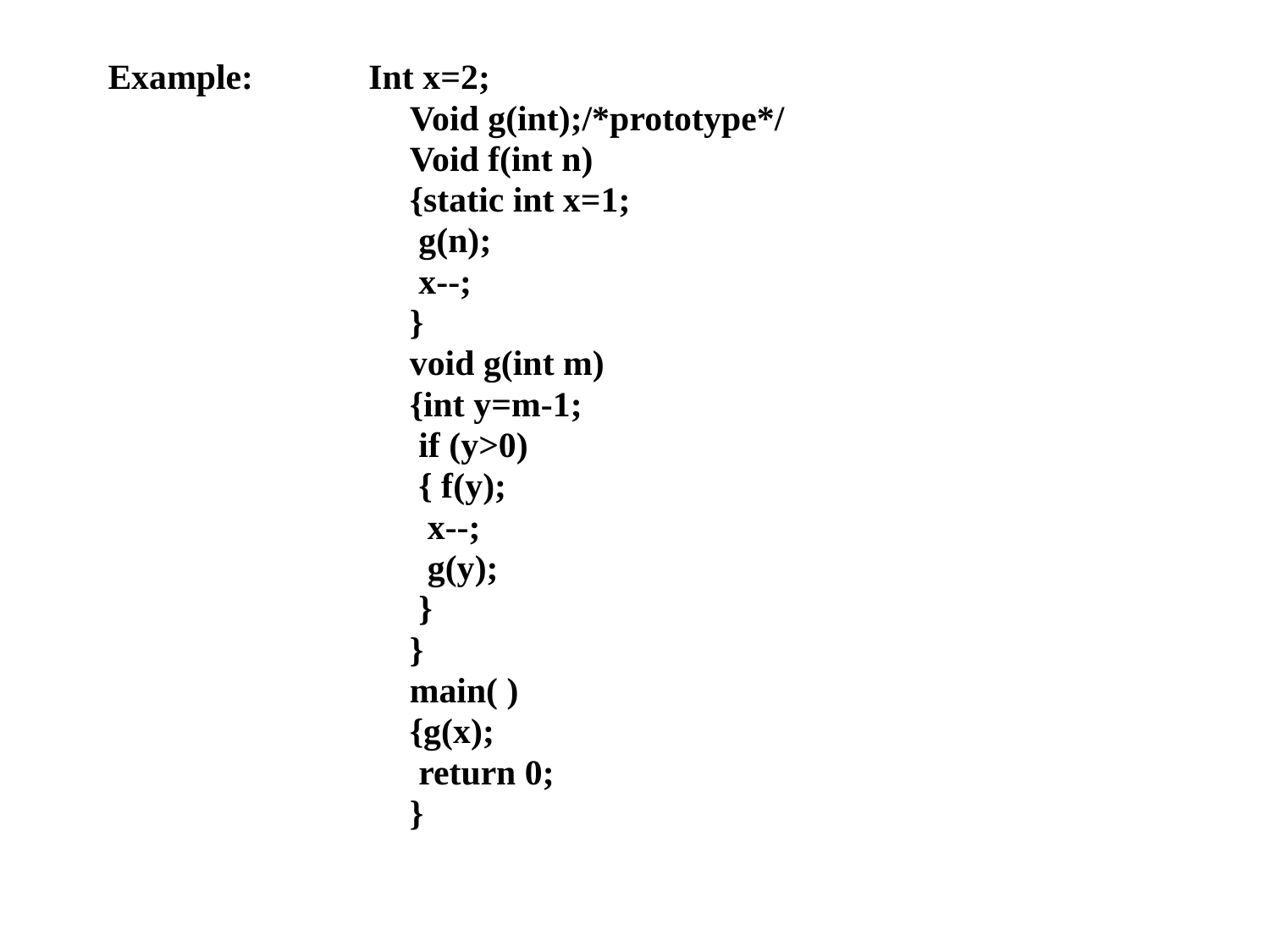

Example:             Int x=2;
			Void g(int);/*prototype*/
			Void f(int n)
			{static int x=1;
			 g(n);
			 x--;
			}
			void g(int m)
			{int y=m-1;
			 if (y>0)
			 { f(y);
			  x--;
			  g(y);
			 }
			}
			main( )
			{g(x);
			 return 0;
			}